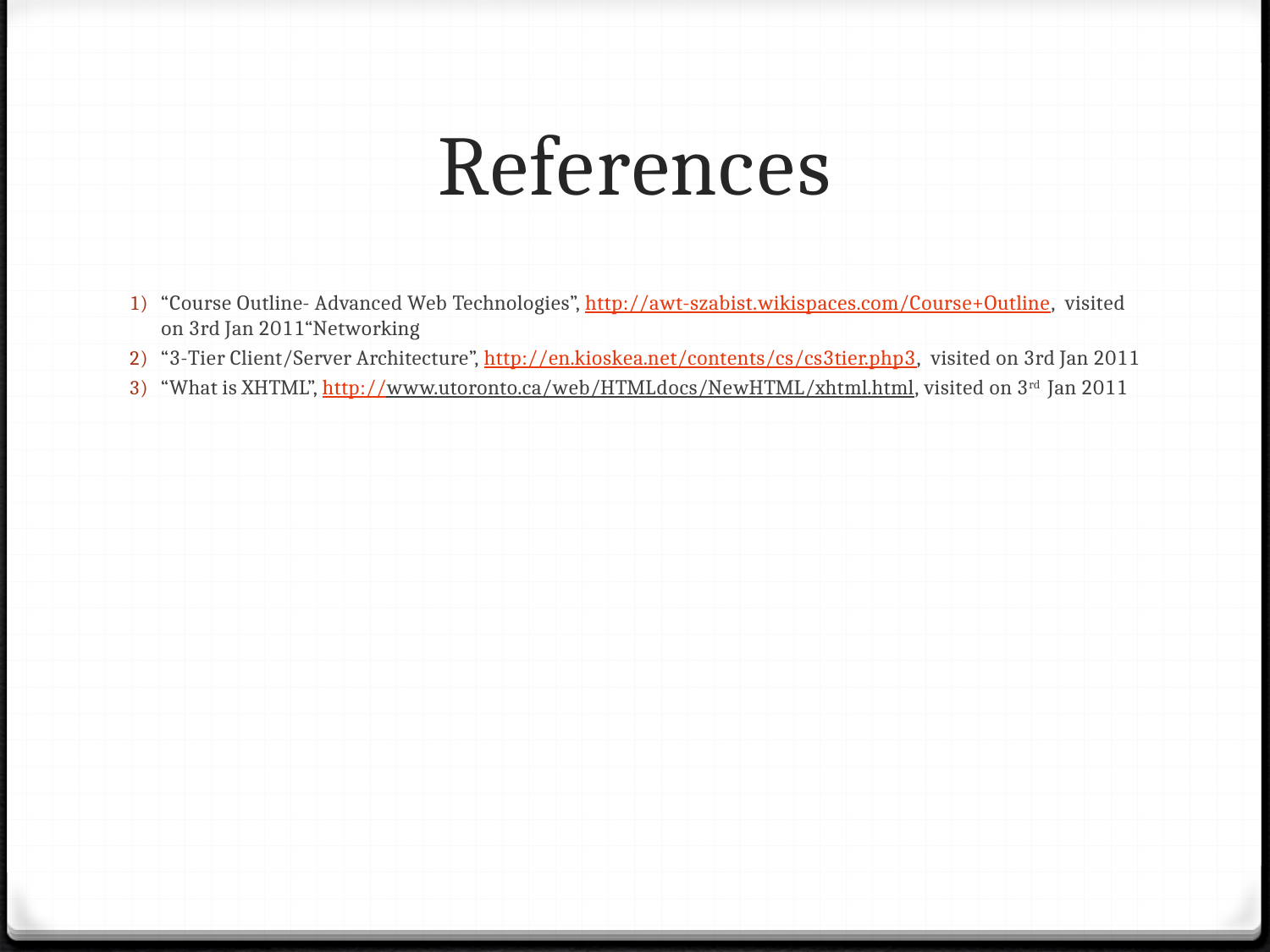

# References
“Course Outline- Advanced Web Technologies”, http://awt-szabist.wikispaces.com/Course+Outline,  visited  on 3rd Jan 2011“Networking
“3-Tier Client/Server Architecture”, http://en.kioskea.net/contents/cs/cs3tier.php3,  visited on 3rd Jan 2011
“What is XHTML”, http://www.utoronto.ca/web/HTMLdocs/NewHTML/xhtml.html, visited on 3rd  Jan 2011